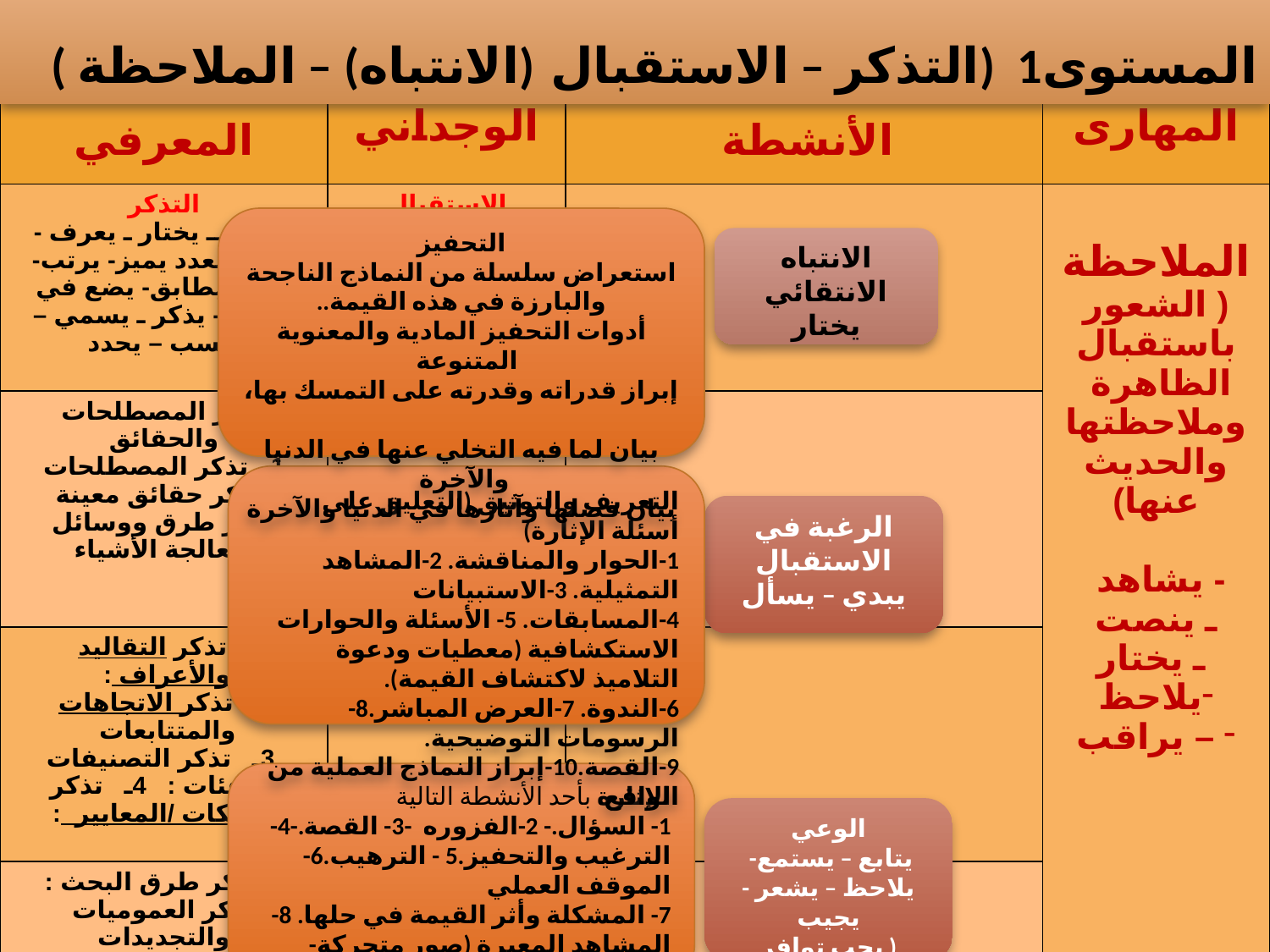

المستوى1  (التذكر – الاستقبال (الانتباه) – الملاحظة )
| المعرفي | الوجداني | الأنشطة | المهارى |
| --- | --- | --- | --- |
| التذكر يصف ــ يختار ـ يعرف -يعين -يعدد يميز- يرتب- يكرر يطابق- يضع في قائمة - يذكر ـ يسمي – ينسب – يحدد | الاستقبال |  | الملاحظة ( الشعور باستقبال الظاهرة وملاحظتها والحديث عنها) - يشاهد ـ ينصت ـ يختار يلاحظ – يراقب |
| تذكر المصطلحات والحقائق 1ـ  تذكر المصطلحات 2ـ  تذكر حقائق معينة تذكر طرق ووسائل ومعالجة الأشياء |  |  |  |
| ـ تذكر التقاليد والأعراف : 2ـ تذكر الاتجاهات والمتتابعات 3ـ   تذكر التصنيفات والفئات : 4ـ   تذكر المحكات /المعايير : |  |  |  |
| ـ   تذكر طرق البحث : تذكر العموميات والتجديدات 1ـ  تذكر المبادئ والتعميمات : 2ـ  تذكر النظريات والبنيات الأساسية |  |  |  |
التحفيز
استعراض سلسلة من النماذج الناجحة والبارزة في هذه القيمة..
أدوات التحفيز المادية والمعنوية المتنوعة
إبراز قدراته وقدرته على التمسك بها،
بيان لما فيه التخلي عنها في الدنيا والآخرة
بيان فضلها وآثارها في الدنيا والآخرة
الانتباه الانتقائي
يختار

التعريف والتوثيق (التعليق على أسئلة الإثارة)
1-الحوار والمناقشة. 2-المشاهد التمثيلية. 3-الاستبيانات
4-المسابقات. 5- الأسئلة والحوارات الاستكشافية (معطيات ودعوة التلاميذ لاكتشاف القيمة).
6-الندوة. 7-العرض المباشر.8-الرسومات التوضيحية.
9-القصة.10-إبراز النماذج العملية من الواقع.
الرغبة في الاستقبال
يبدي – يسأل

الإثارة بأحد الأنشطة التالية
1- السؤال.- 2-الفزوره  -3- القصة.-4- الترغيب والتحفيز.5 - الترهيب.6- الموقف العملي
7- المشكلة وأثر القيمة في حلها. 8- المشاهد المعبرة (صور متحركة- صوت- صياغة فنية جيدة) والوقاية منها من الأساس.

الوعي
يتابع – يستمع-  يلاحظ – يشعر -يجيب
( يجب توافر قرينة )